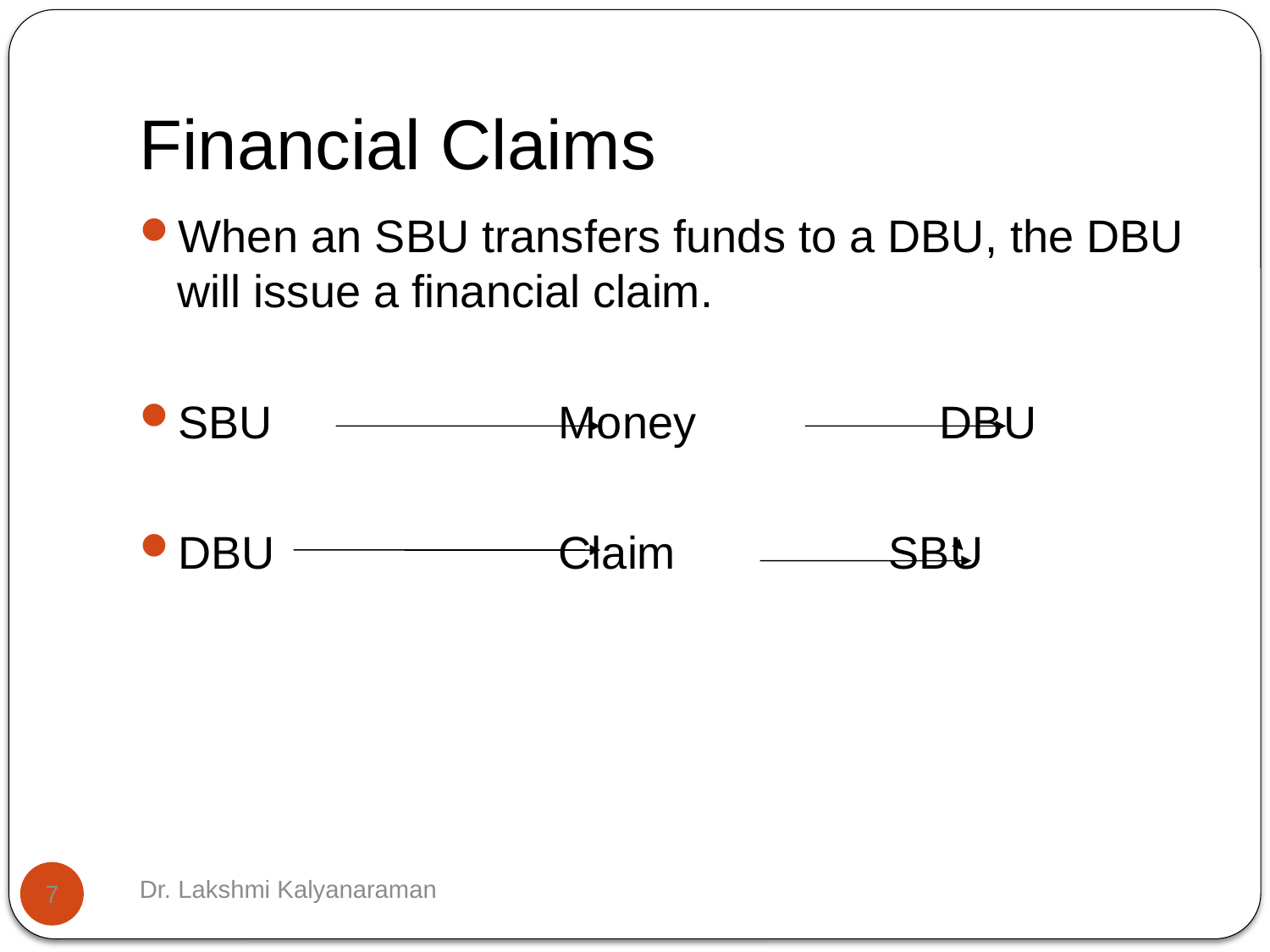

# Financial Claims
When an SBU transfers funds to a DBU, the DBU will issue a financial claim.

SBU 			Money		DBU

DBU 			Claim		      SBU

Dr. Lakshmi Kalyanaraman
7